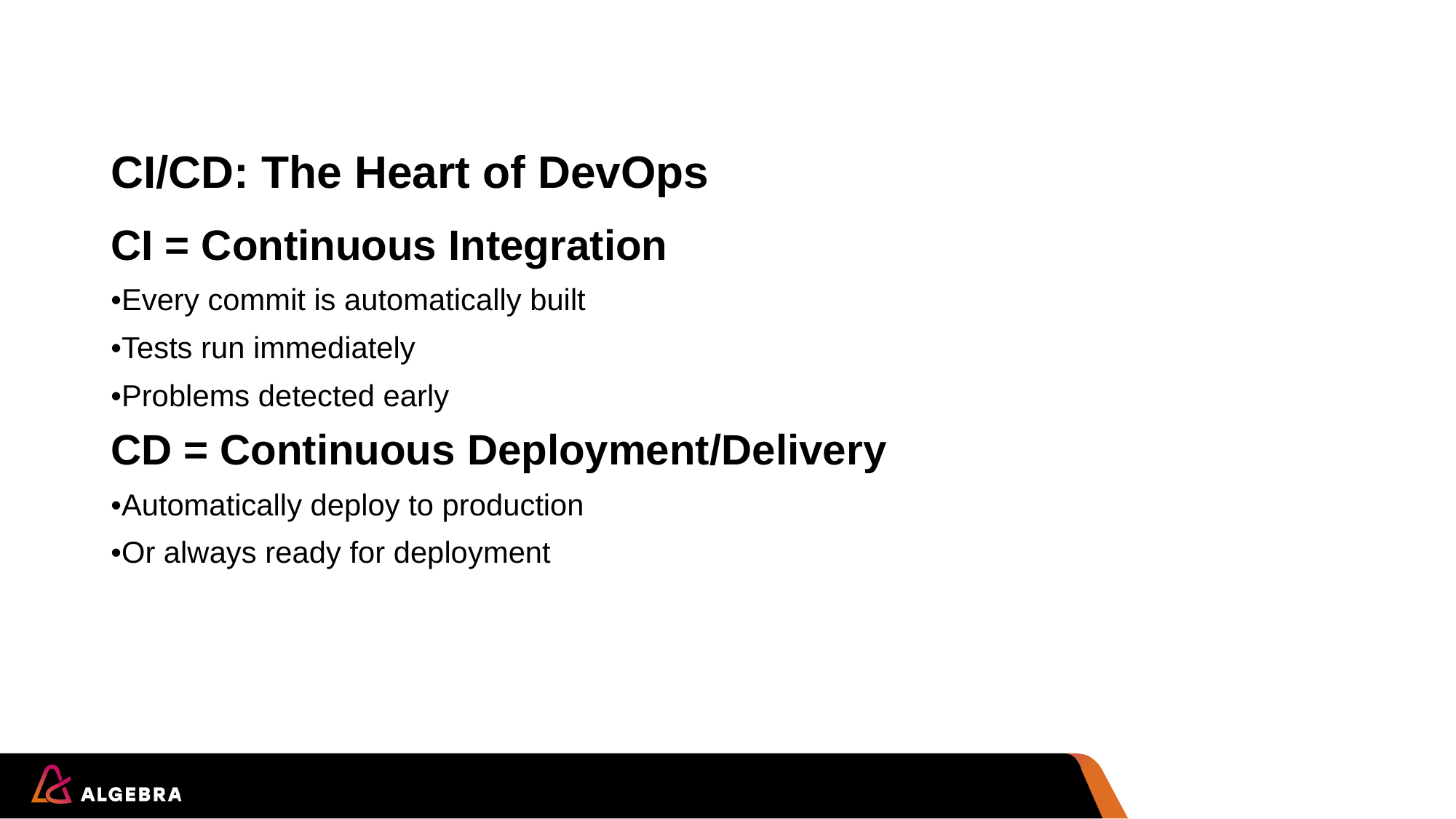

# CI/CD: The Heart of DevOps

CI = Continuous Integration
•Every commit is automatically built
•Tests run immediately
•Problems detected early
CD = Continuous Deployment/Delivery
•Automatically deploy to production
•Or always ready for deployment